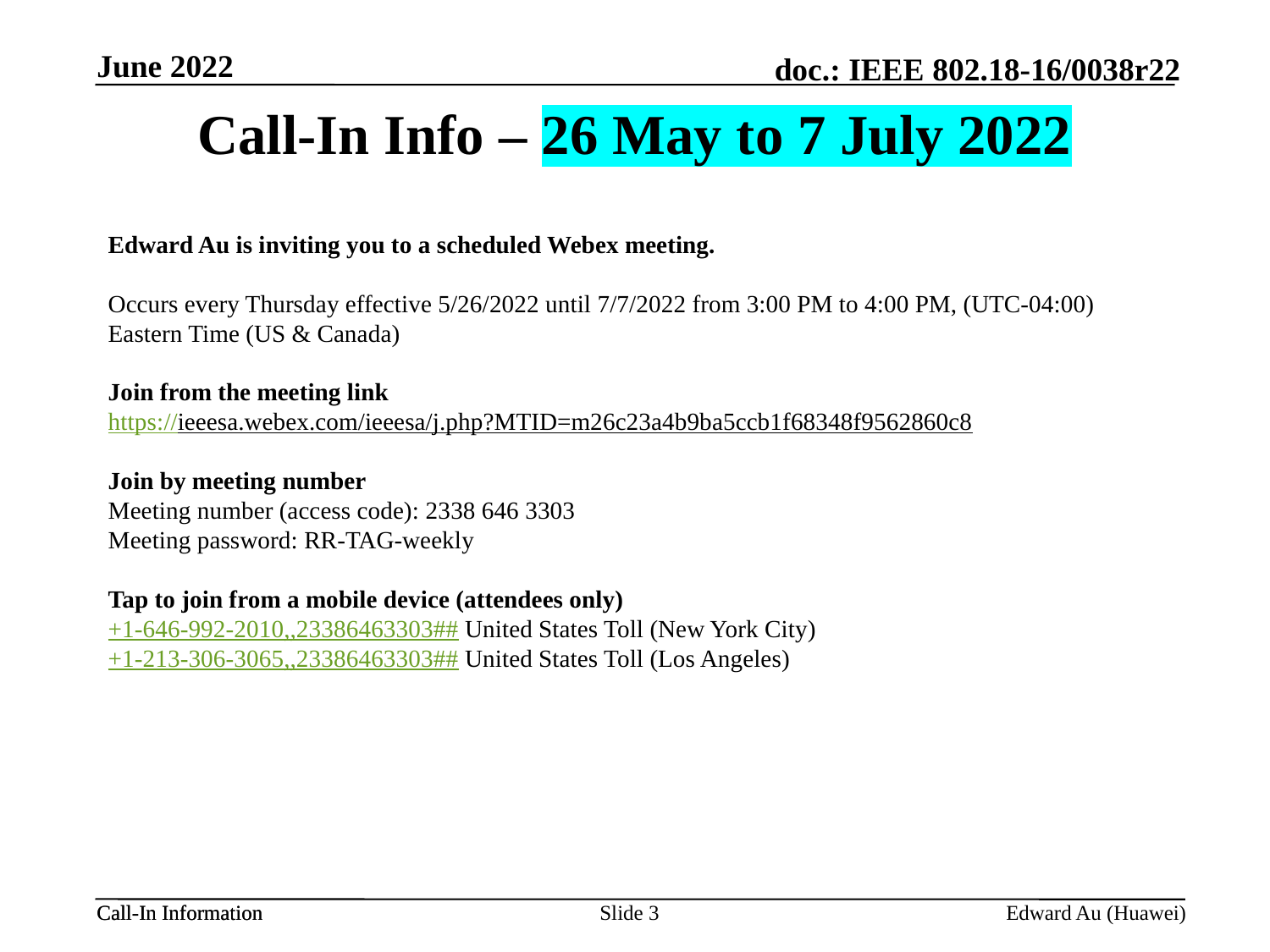

June 2022
# Call-In Info – 26 May to 7 July 2022
Edward Au is inviting you to a scheduled Webex meeting.

Occurs every Thursday effective 5/26/2022 until 7/7/2022 from 3:00 PM to 4:00 PM, (UTC-04:00) Eastern Time (US & Canada)

Join from the meeting link
https://ieeesa.webex.com/ieeesa/j.php?MTID=m26c23a4b9ba5ccb1f68348f9562860c8

Join by meeting number
Meeting number (access code): 2338 646 3303
Meeting password: RR-TAG-weekly

Tap to join from a mobile device (attendees only)
+1-646-992-2010,,23386463303## United States Toll (New York City)
+1-213-306-3065,,23386463303## United States Toll (Los Angeles)

Slide 3
Edward Au (Huawei)